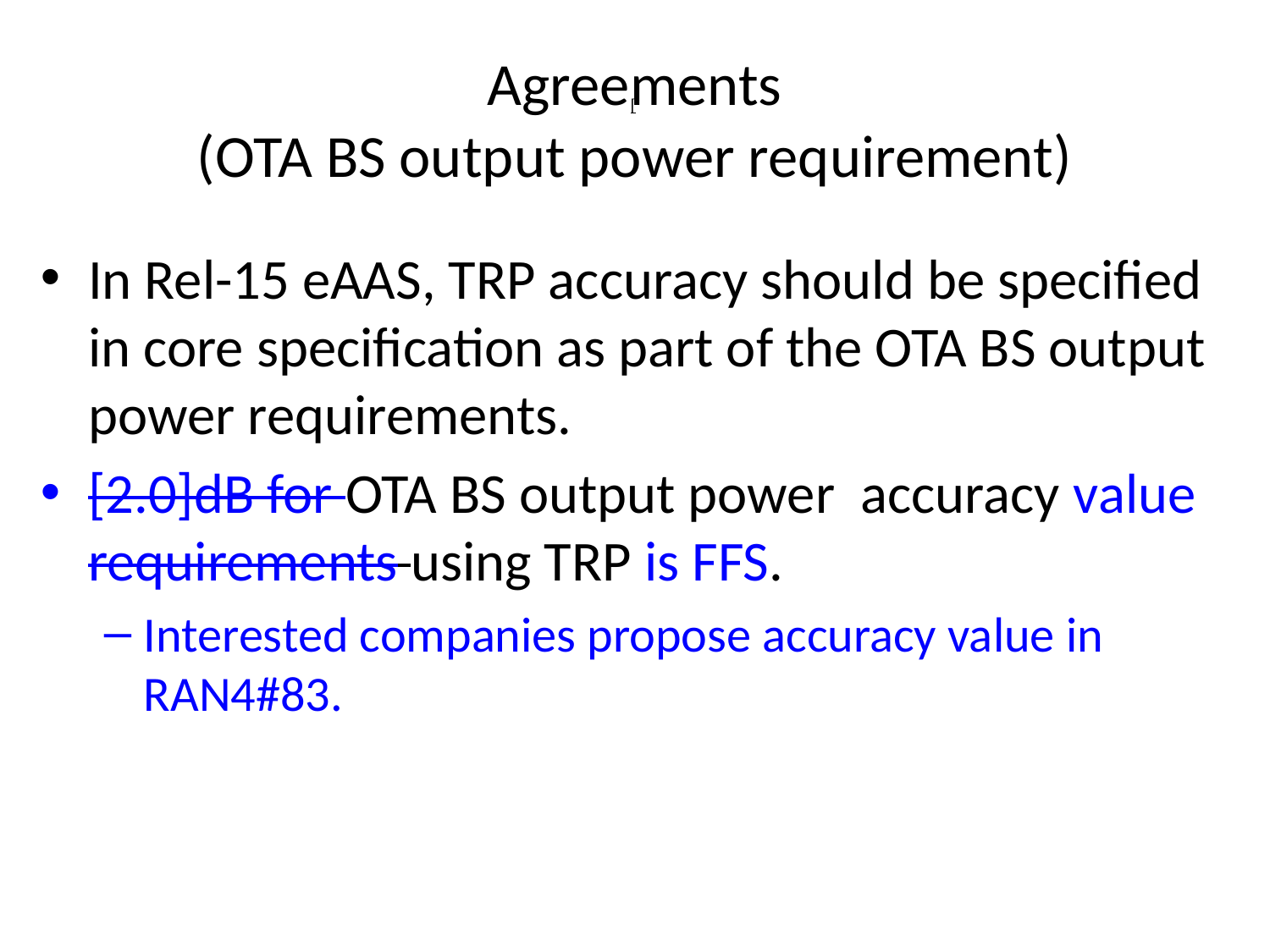

# Agreements (OTA BS output power requirement)
[
In Rel-15 eAAS, TRP accuracy should be specified in core specification as part of the OTA BS output power requirements.
[2.0]dB for OTA BS output power  accuracy value requirements using TRP is FFS.
Interested companies propose accuracy value in RAN4#83.